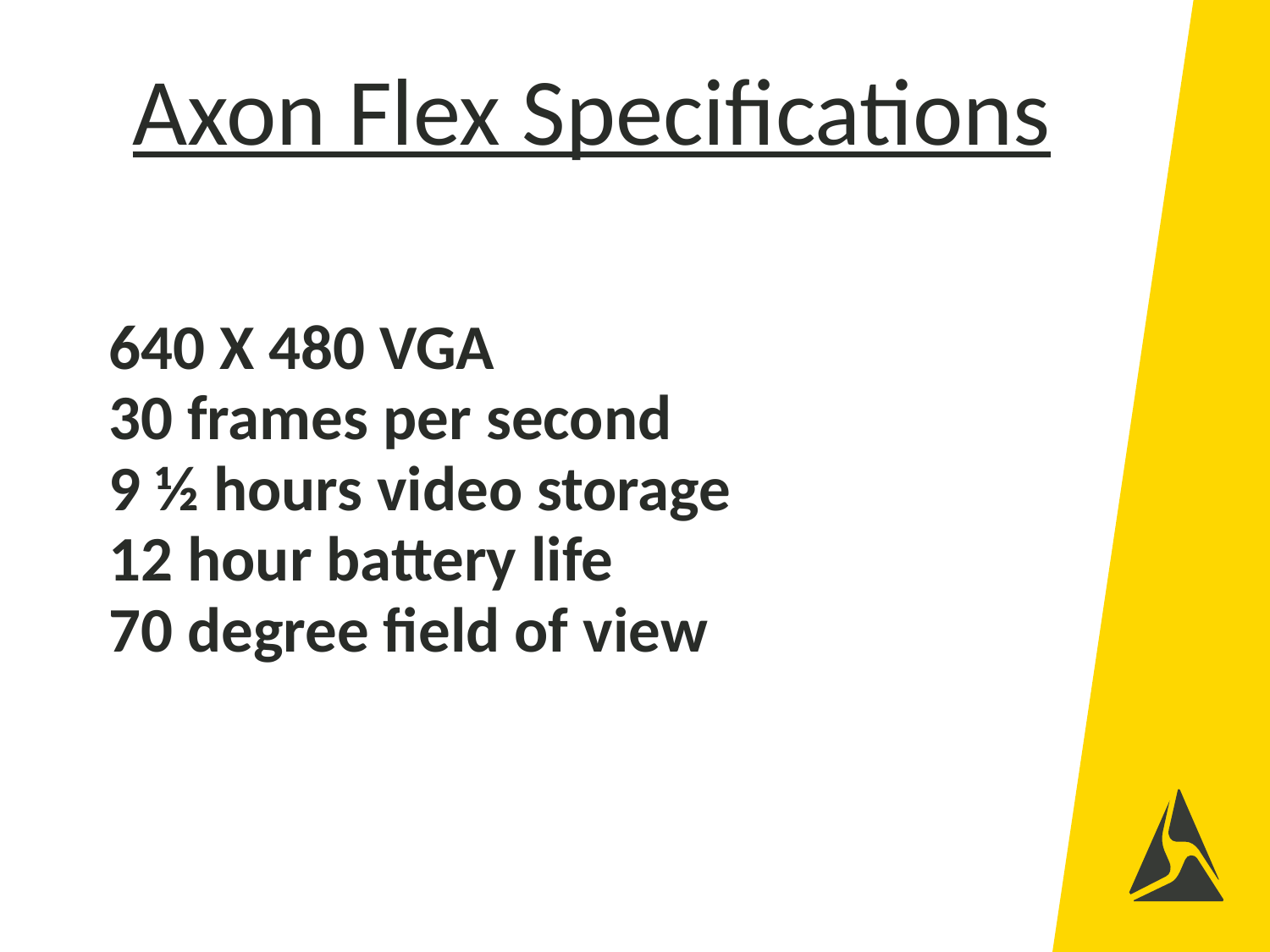

Axon Flex Specifications
640 X 480 VGA
30 frames per second
9 ½ hours video storage
12 hour battery life
70 degree field of view